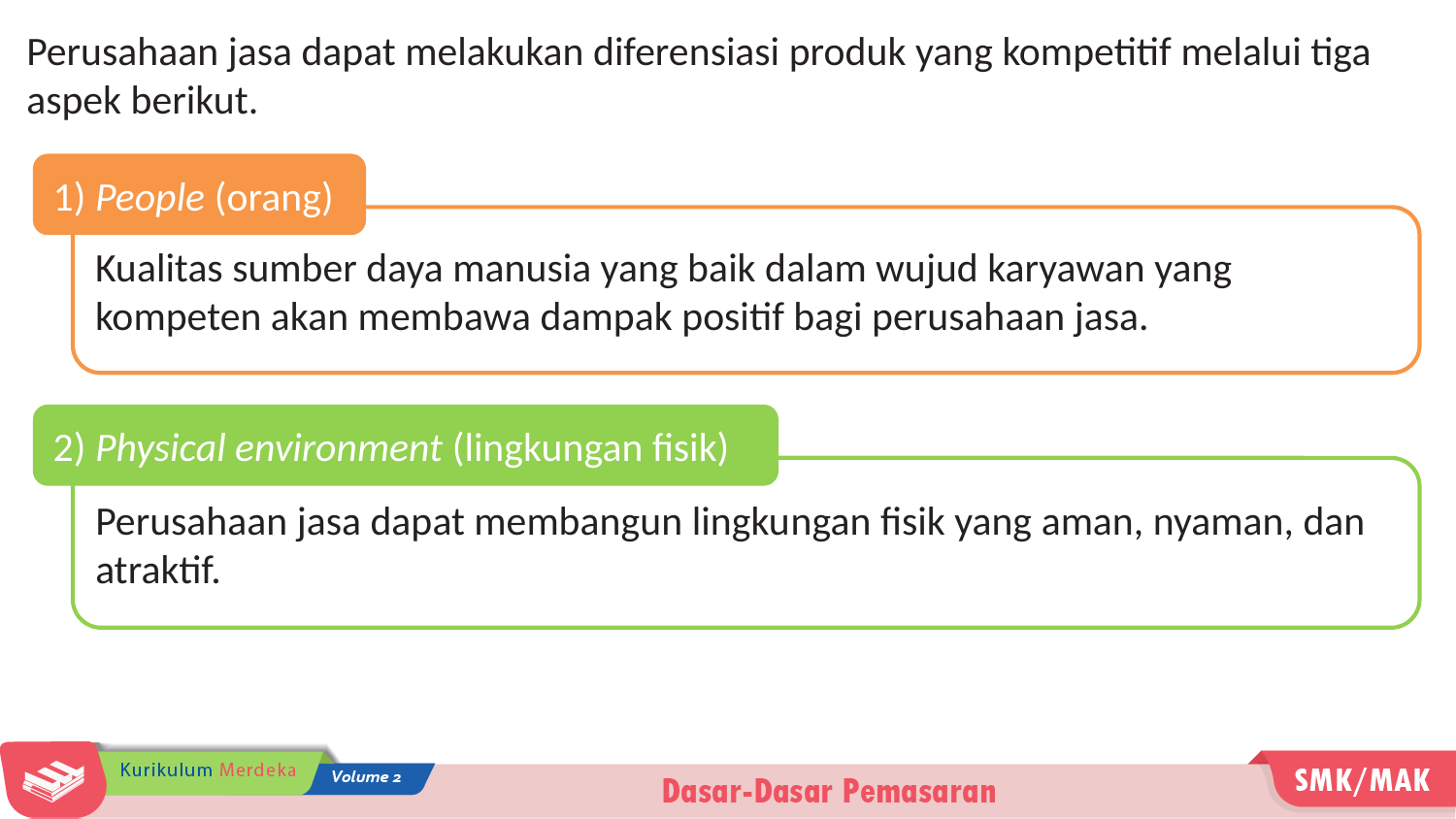

Perusahaan jasa dapat melakukan diferensiasi produk yang kompetitif melalui tiga aspek berikut.
1) People (orang)
Kualitas sumber daya manusia yang baik dalam wujud karyawan yang kompeten akan membawa dampak positif bagi perusahaan jasa.
2) Physical environment (lingkungan fisik)
Perusahaan jasa dapat membangun lingkungan fisik yang aman, nyaman, dan atraktif.